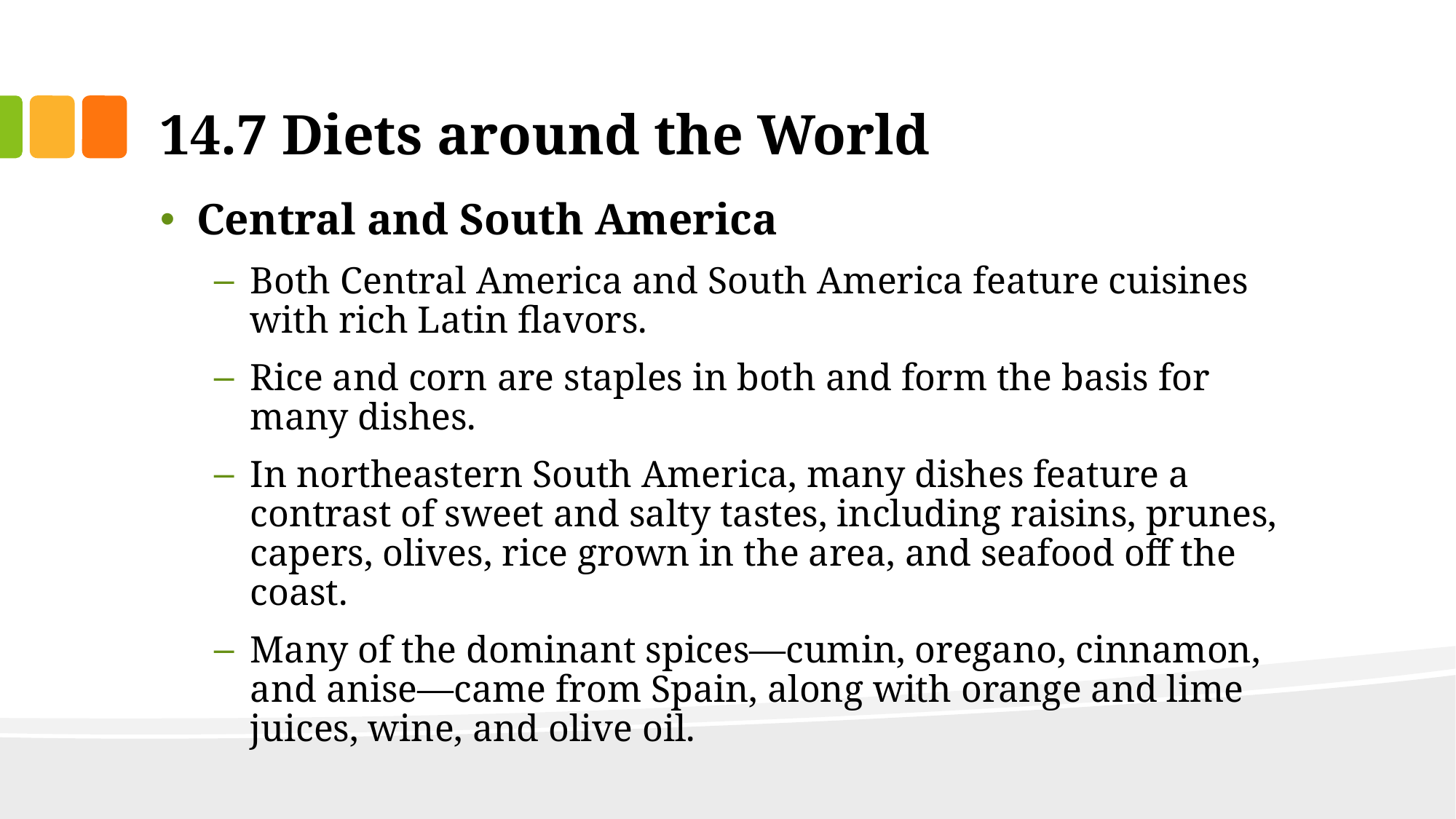

# 14.7 Diets around the World
Central and South America
Both Central America and South America feature cuisines with rich Latin flavors.
Rice and corn are staples in both and form the basis for many dishes.
In northeastern South America, many dishes feature a contrast of sweet and salty tastes, including raisins, prunes, capers, olives, rice grown in the area, and seafood off the coast.
Many of the dominant spices—cumin, oregano, cinnamon, and anise—came from Spain, along with orange and lime juices, wine, and olive oil.